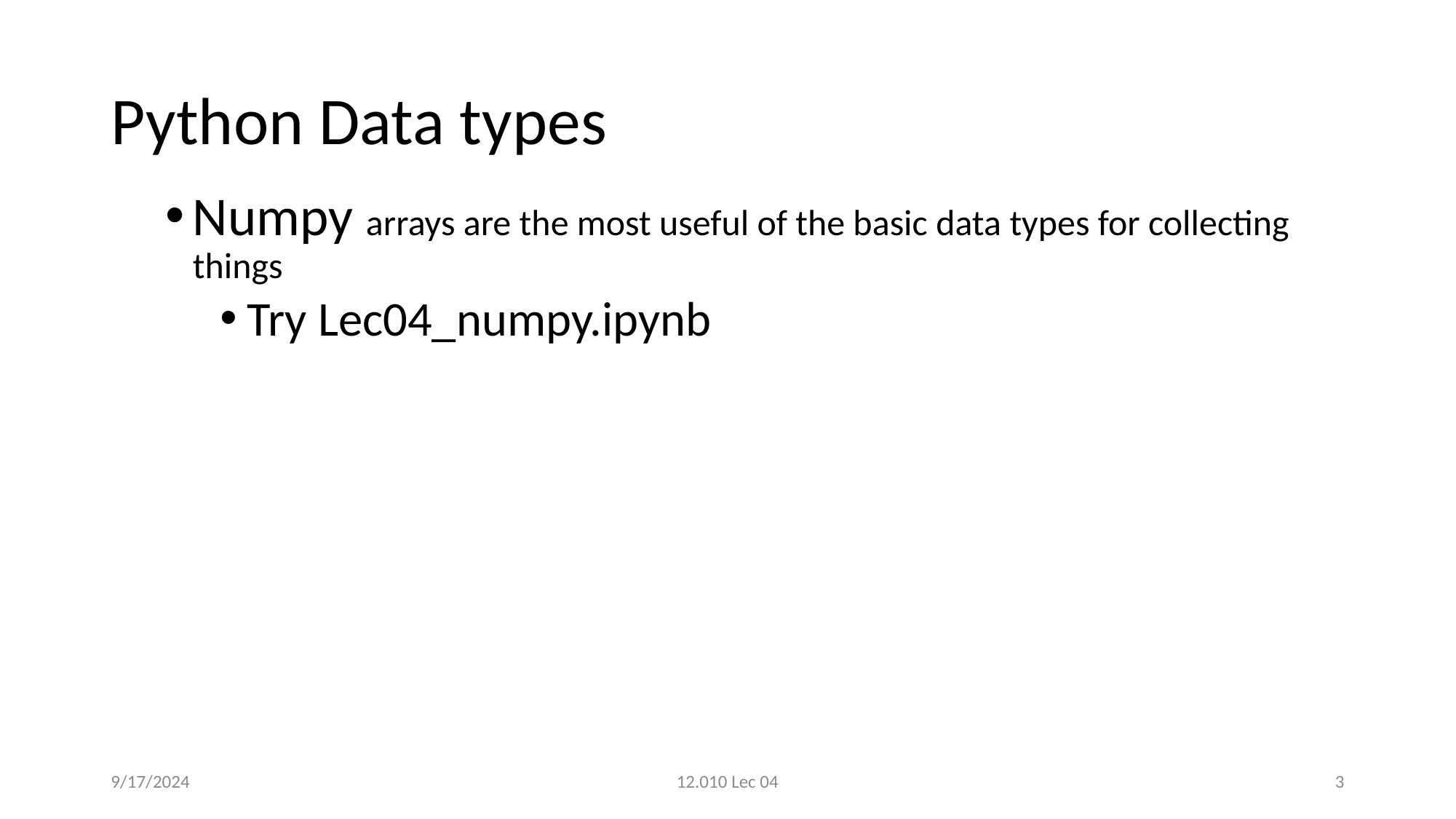

# Python Data types
Numpy arrays are the most useful of the basic data types for collecting things
Try Lec04_numpy.ipynb

9/17/2024
12.010 Lec 04
3